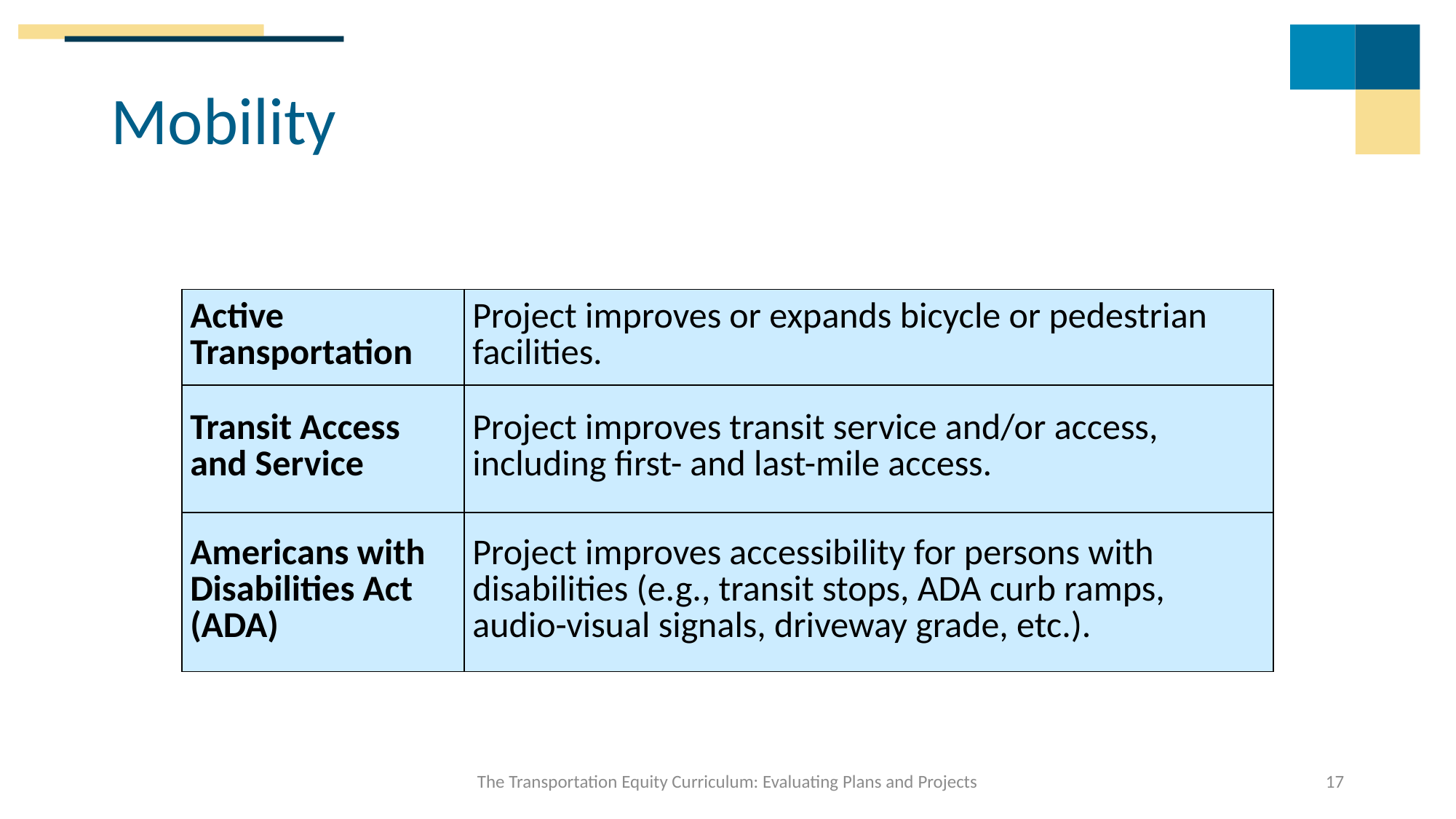

# Mobility
| Active Transportation | Project improves or expands bicycle or pedestrian facilities. |
| --- | --- |
| Transit Access and Service | Project improves transit service and/or access, including first- and last-mile access. |
| Americans with Disabilities Act (ADA) | Project improves accessibility for persons with disabilities (e.g., transit stops, ADA curb ramps, audio-visual signals, driveway grade, etc.). |
The Transportation Equity Curriculum: Evaluating Plans and Projects
17